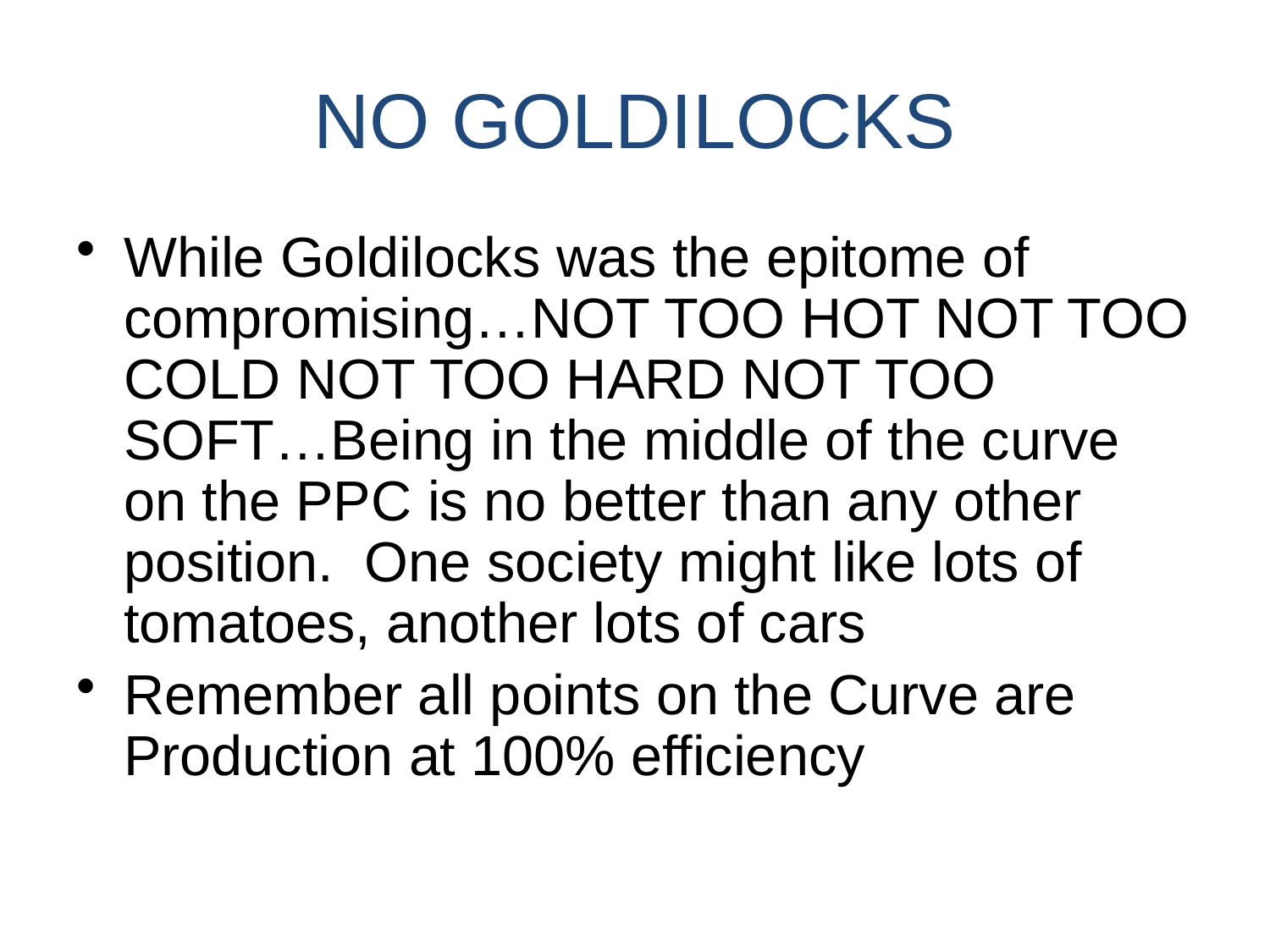

NO GOLDILOCKS
While Goldilocks was the epitome of compromising…NOT TOO HOT NOT TOO COLD NOT TOO HARD NOT TOO SOFT…Being in the middle of the curve on the PPC is no better than any other position.  One society might like lots of tomatoes, another lots of cars
Remember all points on the Curve are Production at 100% efficiency